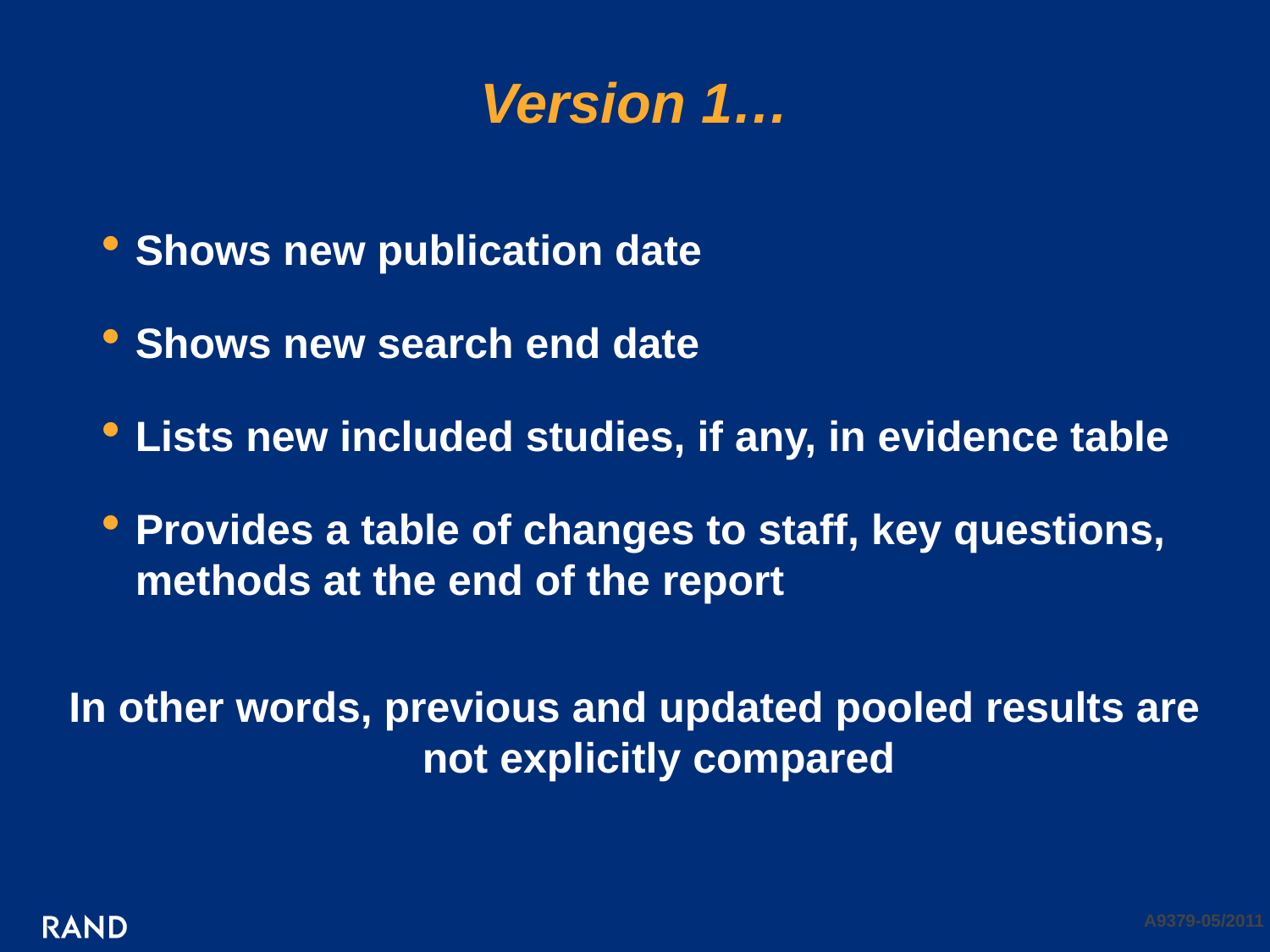

# Version 1…
Shows new publication date
Shows new search end date
Lists new included studies, if any, in evidence table
Provides a table of changes to staff, key questions, methods at the end of the report

In other words, previous and updated pooled results are not explicitly compared